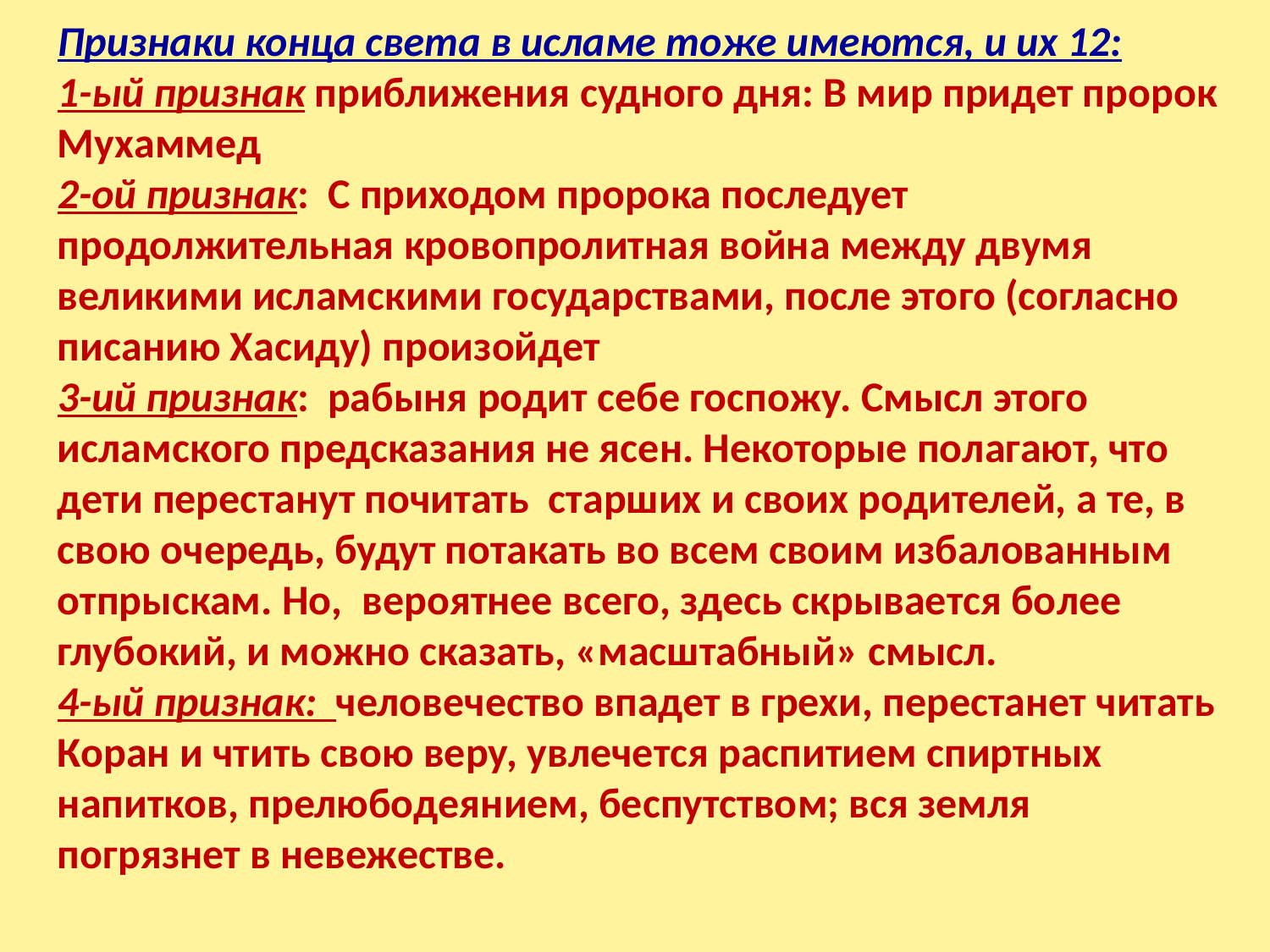

Признаки конца света в исламе тоже имеются, и их 12:
1-ый признак приближения судного дня: В мир придет пророк Мухаммед
2-ой признак:  С приходом пророка последует продолжительная кровопролитная война между двумя великими исламскими государствами, после этого (согласно писанию Хасиду) произойдет
3-ий признак:  рабыня родит себе госпожу. Смысл этого исламского предсказания не ясен. Некоторые полагают, что дети перестанут почитать  старших и своих родителей, а те, в свою очередь, будут потакать во всем своим избалованным отпрыскам. Но,  вероятнее всего, здесь скрывается более глубокий, и можно сказать, «масштабный» смысл.
4-ый признак:  человечество впадет в грехи, перестанет читать Коран и чтить свою веру, увлечется распитием спиртных напитков, прелюбодеянием, беспутством; вся земля погрязнет в невежестве.